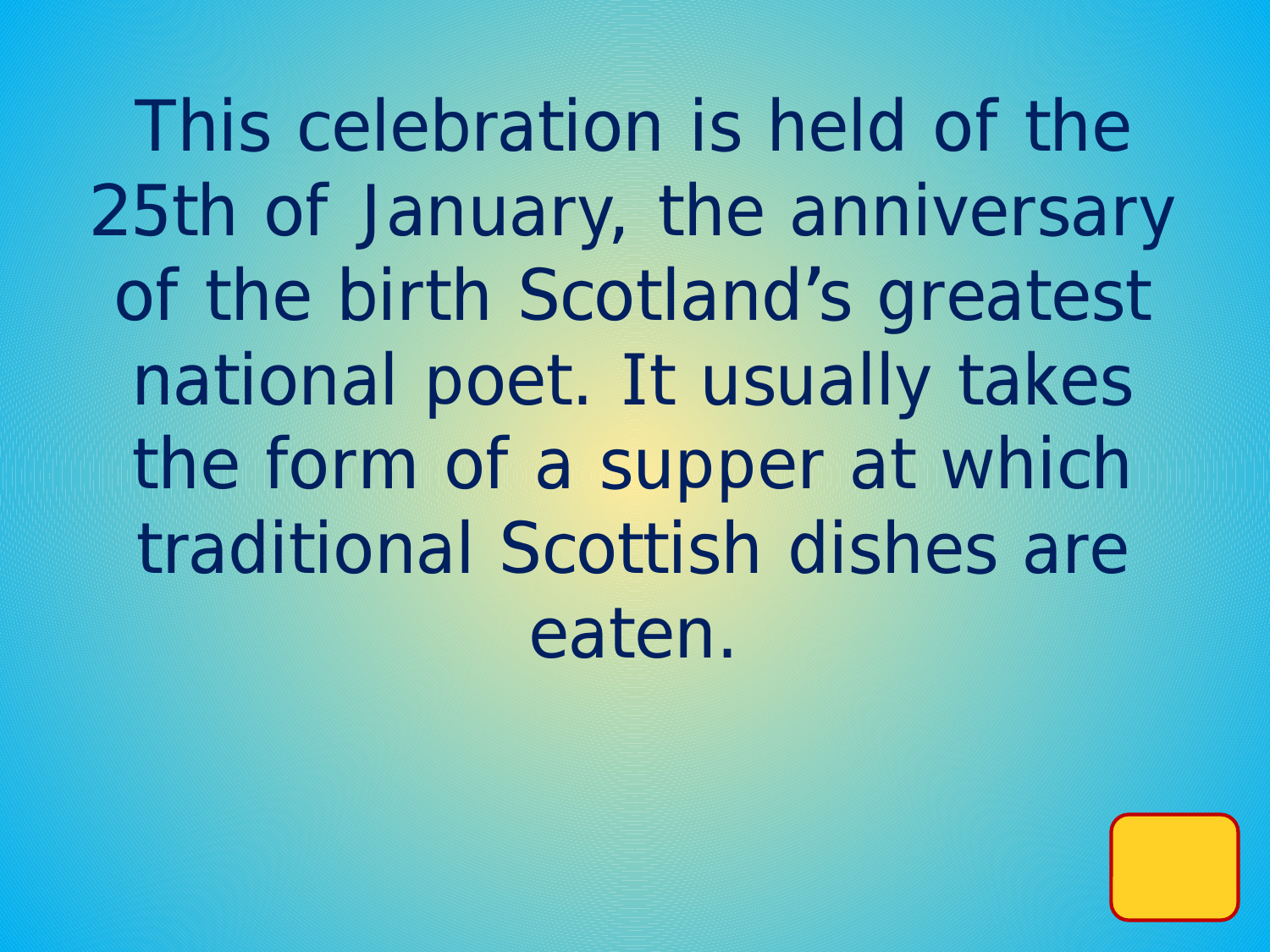

This celebration is held of the 25th of January, the anniversary of the birth Scotland’s greatest national poet. It usually takes the form of a supper at which traditional Scottish dishes are eaten.